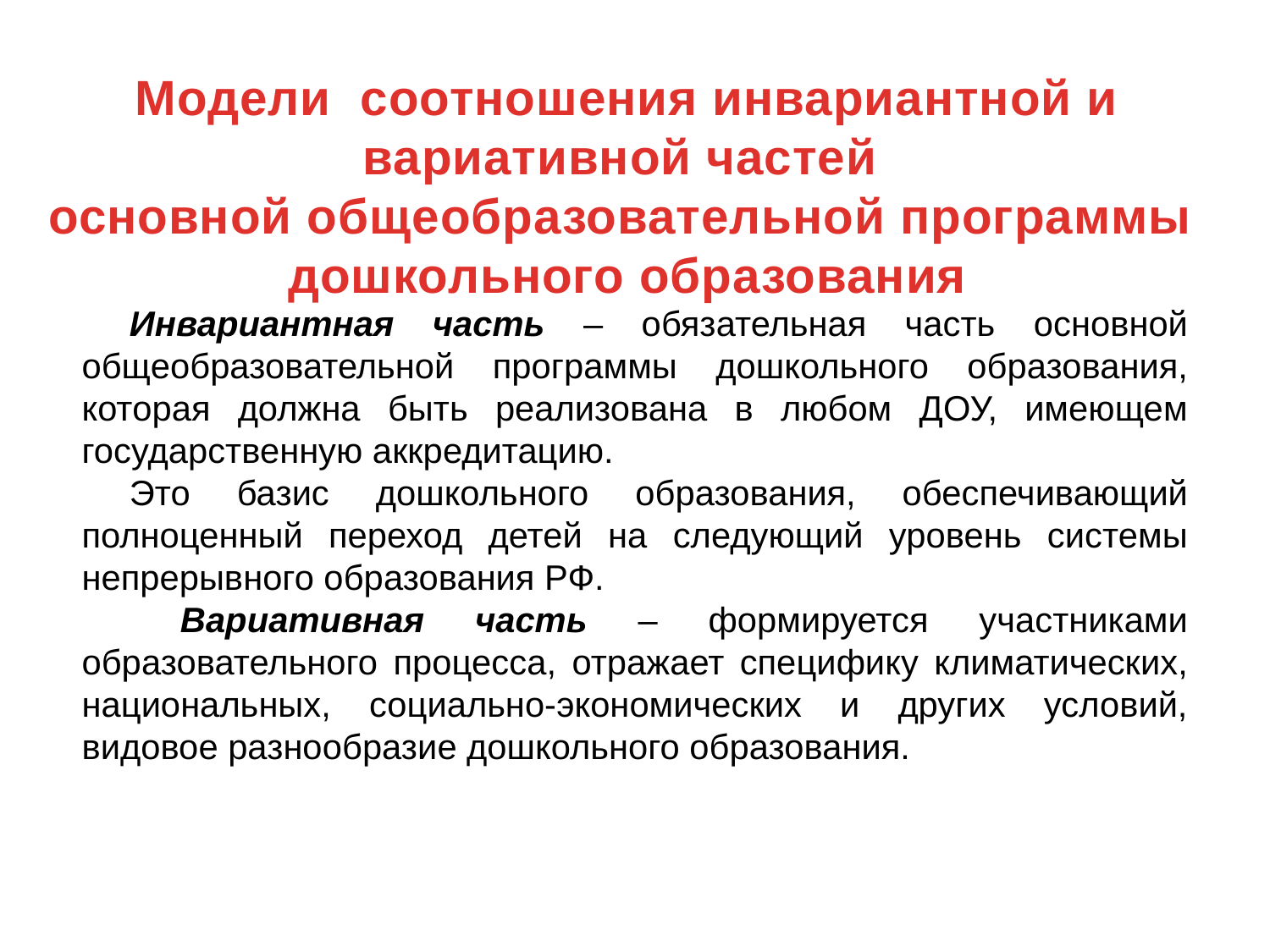

Модели  соотношения инвариантной и вариативной частей
основной общеобразовательной программы
дошкольного образования

Инвариантная часть – обязательная часть основной общеобразовательной программы дошкольного образования, которая должна быть реализована в любом ДОУ, имеющем государственную аккредитацию.
Это базис дошкольного образования, обеспечивающий полноценный переход детей на следующий уровень системы непрерывного образования РФ.
 Вариативная часть – формируется участниками образовательного процесса, отражает специфику климатических, национальных, социально-экономических и других условий, видовое разнообразие дошкольного образования.